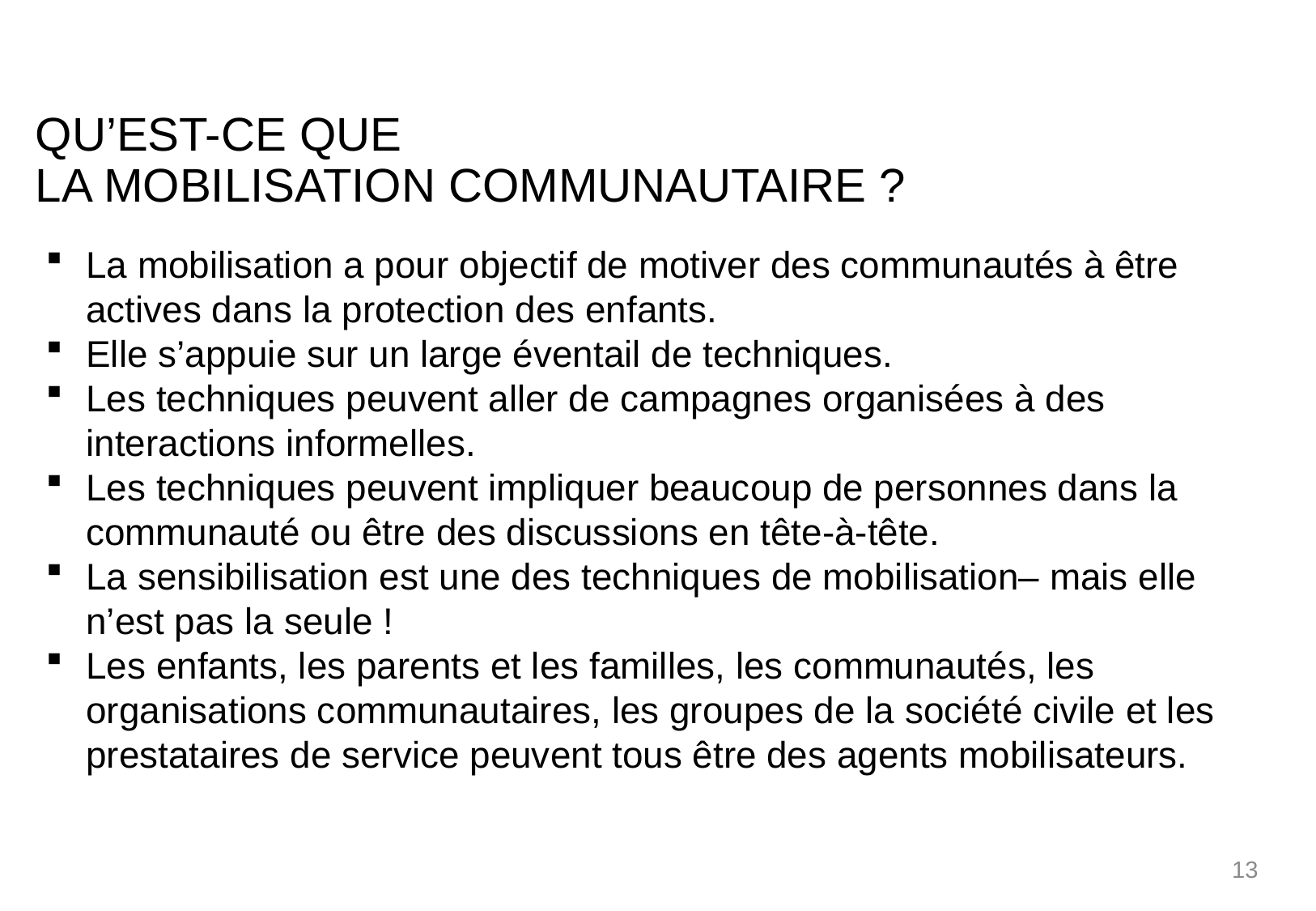

# Qu’est-ce que la mobilisation communautaire ?
La mobilisation a pour objectif de motiver des communautés à être actives dans la protection des enfants.
Elle s’appuie sur un large éventail de techniques.
Les techniques peuvent aller de campagnes organisées à des interactions informelles.
Les techniques peuvent impliquer beaucoup de personnes dans la communauté ou être des discussions en tête-à-tête.
La sensibilisation est une des techniques de mobilisation– mais elle n’est pas la seule !
Les enfants, les parents et les familles, les communautés, les organisations communautaires, les groupes de la société civile et les prestataires de service peuvent tous être des agents mobilisateurs.
13